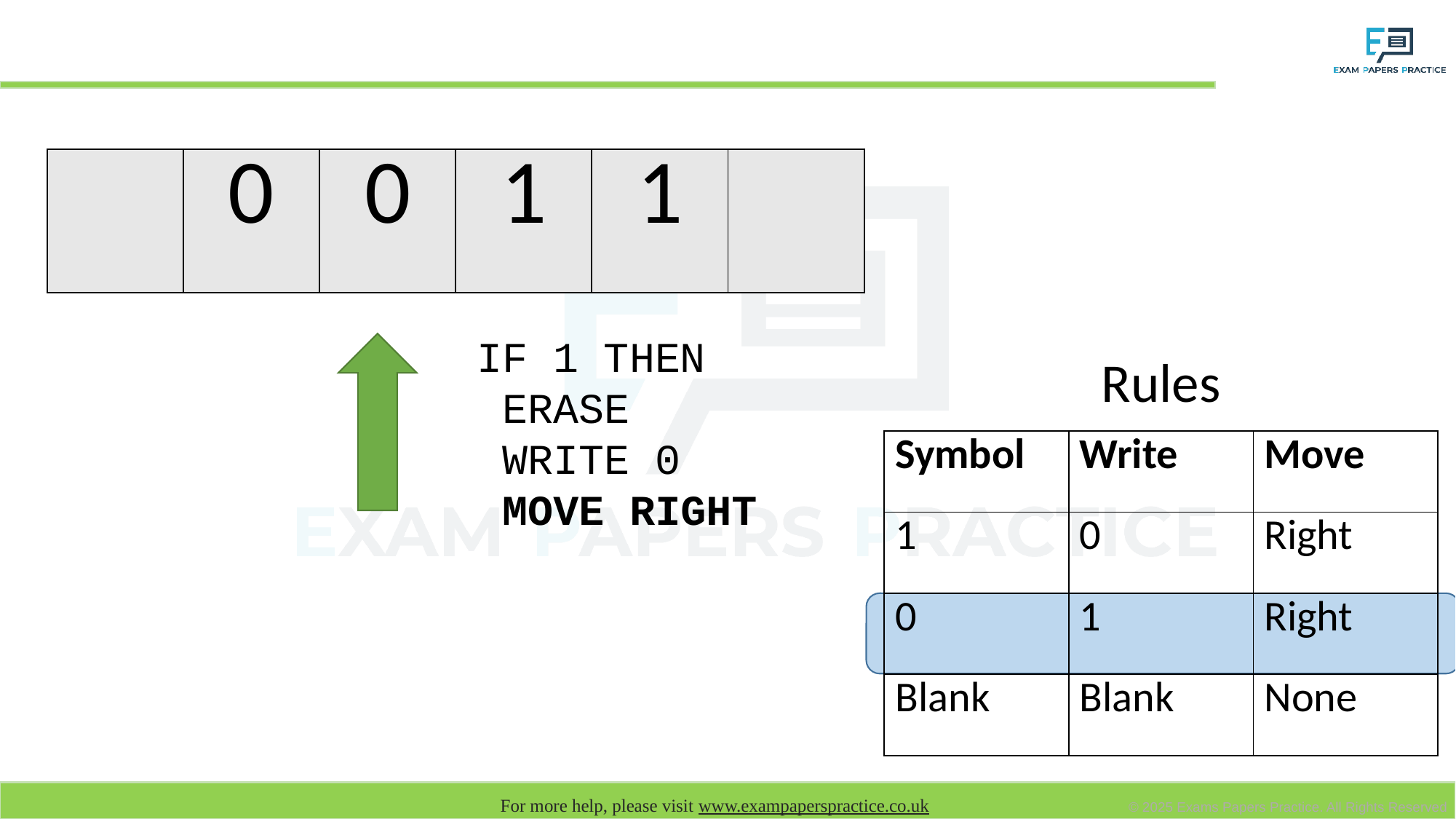

# Single state Turing Machine
|  | 0 | 0 | 1 | 1 |  |
| --- | --- | --- | --- | --- | --- |
IF 1 THEN
 ERASE
 WRITE 0
 MOVE RIGHT

Rules
| Symbol | Write | Move |
| --- | --- | --- |
| 1 | 0 | Right |
| 0 | 1 | Right |
| Blank | Blank | None |